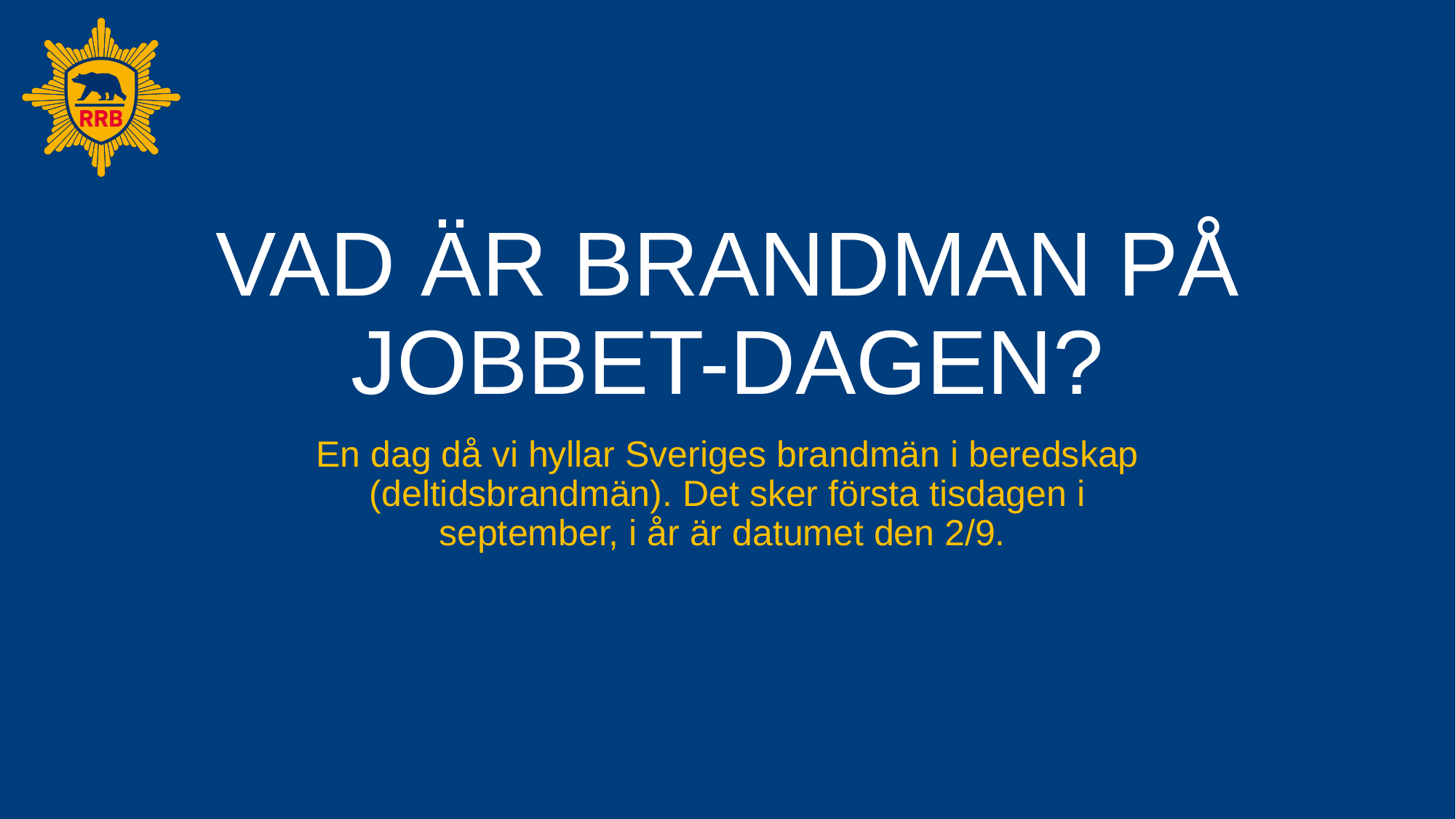

# VAD ÄR BRANDMAN PÅ JOBBET-DAGEN?
En dag då vi hyllar Sveriges brandmän i beredskap (deltidsbrandmän). Det sker första tisdagen i september, i år är datumet den 2/9.